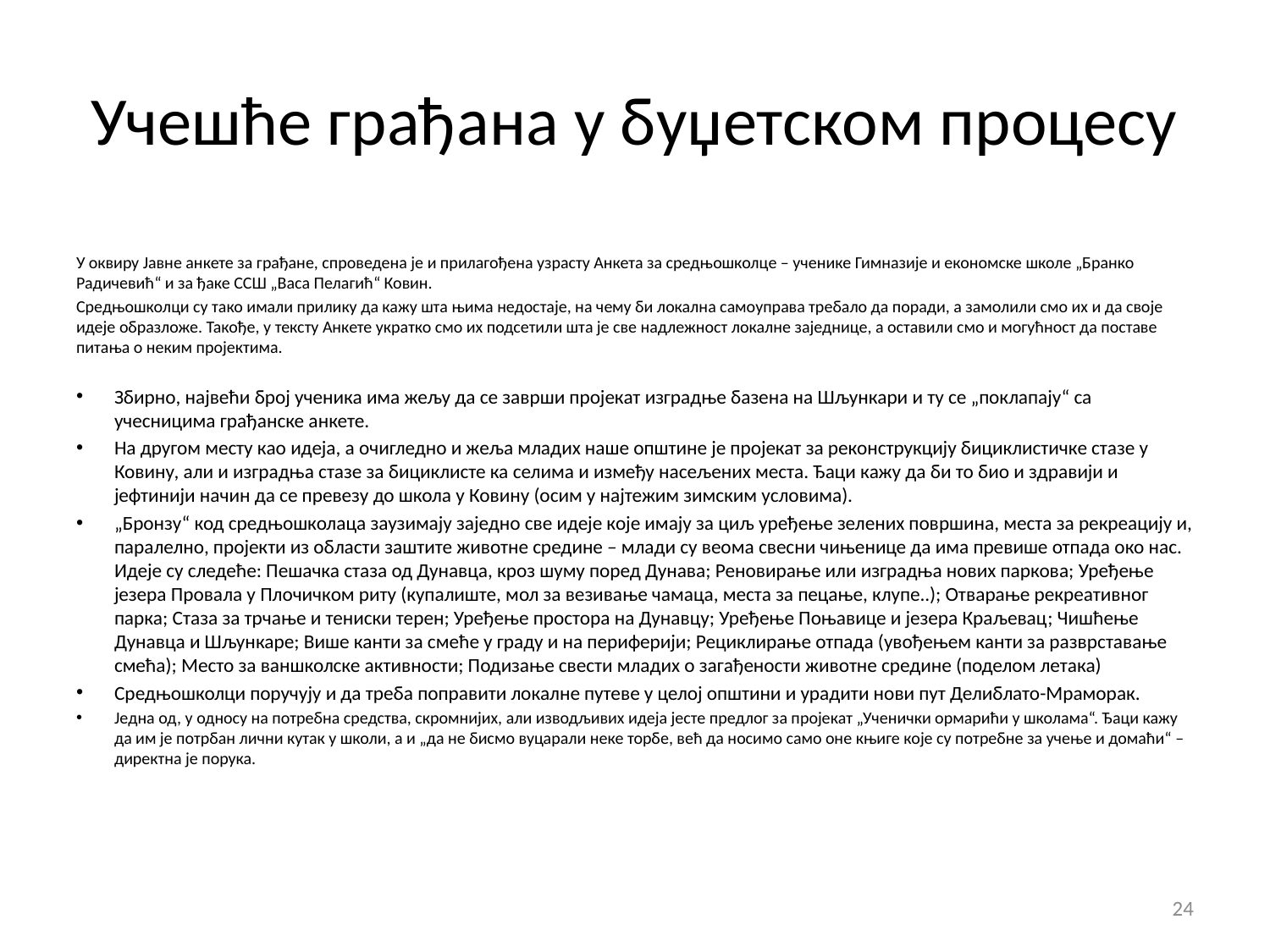

# Учешће грађана у буџетском процесу

У оквиру Јавне анкете за грађане, спроведена је и прилагођена узрасту Анкета за средњошколце – ученике Гимназије и економске школе „Бранко Радичевић“ и за ђаке ССШ „Васа Пелагић“ Ковин.
Средњошколци су тако имали прилику да кажу шта њима недостаје, на чему би локална самоуправа требало да поради, а замолили смо их и да своје идеје образложе. Такође, у тексту Анкете укратко смо их подсетили шта је све надлежност локалне заједнице, а оставили смо и могућност да поставе питања о неким пројектима.

Збирно, највећи број ученика има жељу да се заврши пројекат изградње базена на Шљункари и ту се „поклапају“ са учесницима грађанске анкете.
На другом месту као идеја, а очигледно и жеља младих наше општине је пројекат за реконструкцију бициклистичке стазе у Ковину, али и изградња стазе за бициклисте ка селима и између насељених места. Ђаци кажу да би то био и здравији и јефтинији начин да се превезу до школа у Ковину (осим у најтежим зимским условима).
„Бронзу“ код средњошколаца заузимају заједно све идеје које имају за циљ уређење зелених површина, места за рекреацију и, паралелно, пројекти из области заштите животне средине – млади су веома свесни чињенице да има превише отпада око нас. Идеје су следеће: Пешачка стаза од Дунавца, кроз шуму поред Дунава; Реновирање или изградња нових паркова; Уређење језера Провала у Плочичком риту (купалиште, мол за везивање чамаца, места за пецање, клупе..); Отварање рекреативног парка; Стаза за трчање и тениски терен; Уређење простора на Дунавцу; Уређење Поњавице и језера Краљевац; Чишћење Дунавца и Шљункаре; Више канти за смеће у граду и на периферији; Рециклирање отпада (увођењем канти за разврставање смећа); Место за ваншколске активности; Подизање свести младих о загађености животне средине (поделом летака)
Средњошколци поручују и да треба поправити локалне путеве у целој општини и урадити нови пут Делиблато-Мраморак.
Једна од, у односу на потребна средства, скромнијих, али изводљивих идеја јесте предлог за пројекат „Ученички ормарићи у школама“. Ђаци кажу да им је потрбан лични кутак у школи, а и „да не бисмо вуцарали неке торбе, већ да носимо само оне књиге које су потребне за учење и домаћи“ – директна је порука.

24